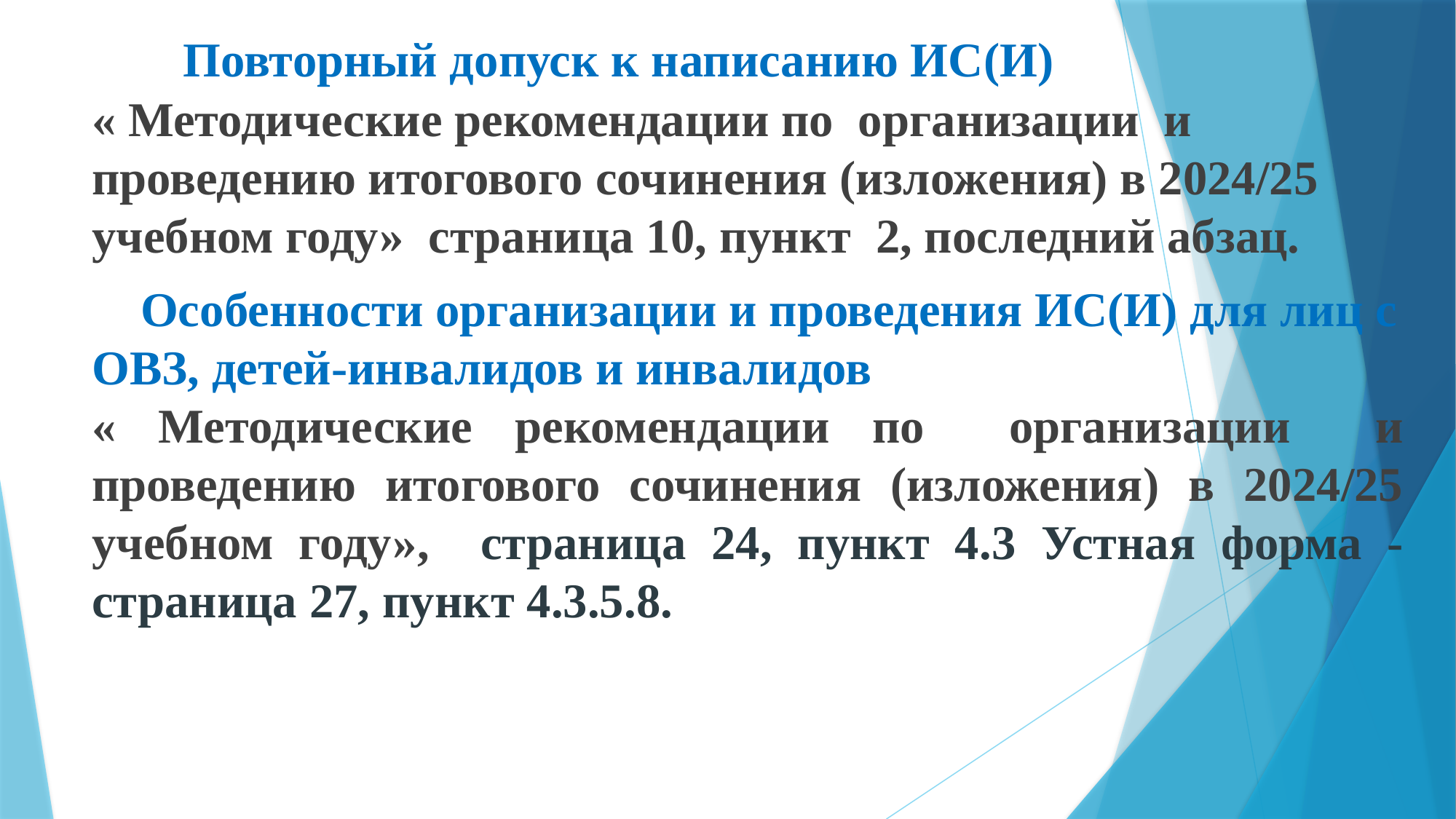

# Повторный допуск к написанию ИС(И)
« Методические рекомендации по  организации  и проведению итогового сочинения (изложения) в 2024/25 учебном году»  страница 10, пункт  2, последний абзац.
    Особенности организации и проведения ИС(И) для лиц с ОВЗ, детей-инвалидов и инвалидов
« Методические рекомендации по  организации  и проведению итогового сочинения (изложения) в 2024/25 учебном году»,  страница 24, пункт 4.3 Устная форма - страница 27, пункт 4.3.5.8.